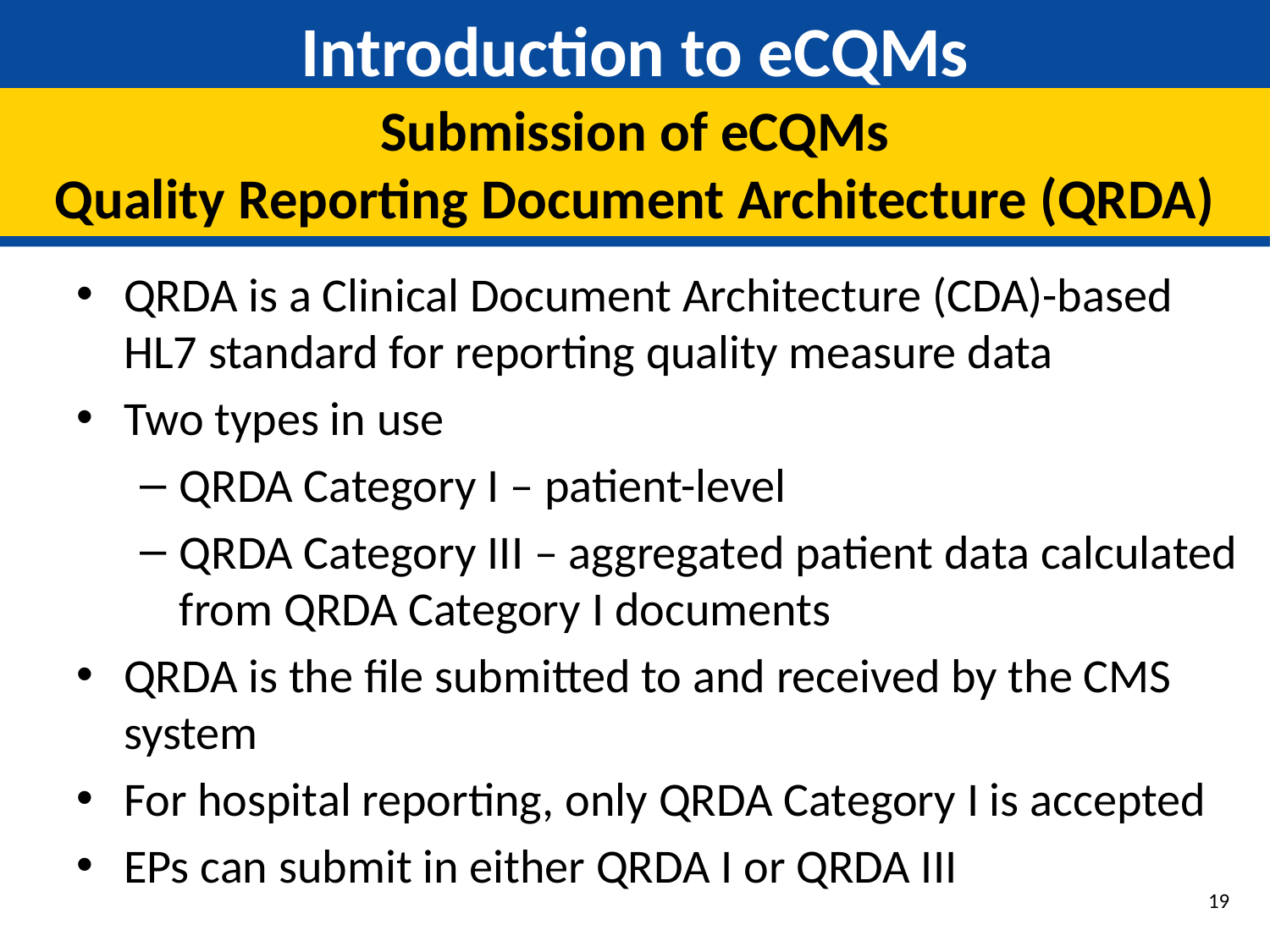

# Introduction to eCQMs
Submission of eCQMs
Quality Reporting Document Architecture (QRDA)
QRDA is a Clinical Document Architecture (CDA)-based HL7 standard for reporting quality measure data
Two types in use
QRDA Category I – patient-level
QRDA Category III – aggregated patient data calculated from QRDA Category I documents
QRDA is the file submitted to and received by the CMS system
For hospital reporting, only QRDA Category I is accepted
EPs can submit in either QRDA I or QRDA III